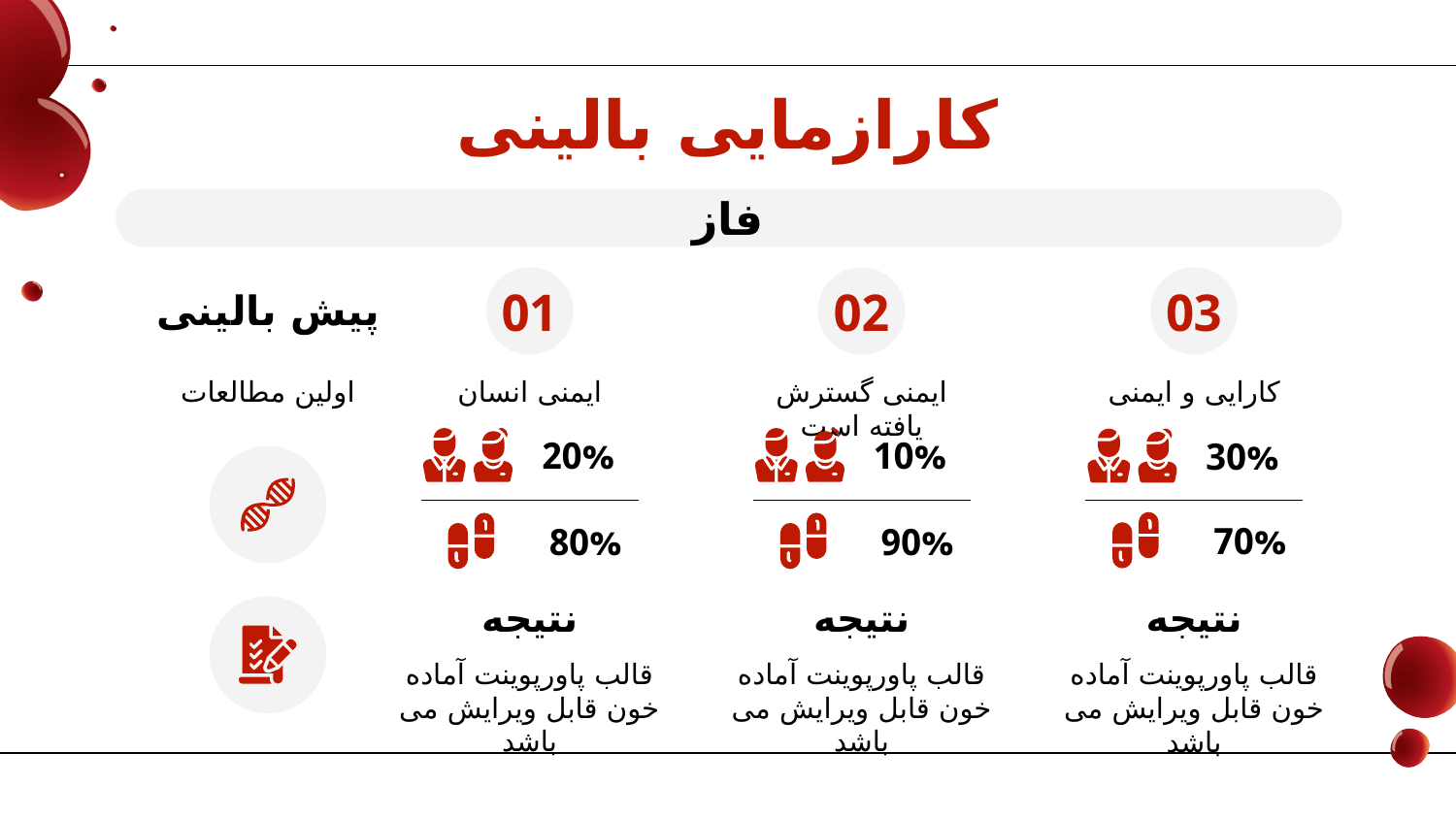

# کارازمایی بالینی
فاز

پیش بالینی
01
02
03
ایمنی انسان
ایمنی گسترش یافته است
کارایی و ایمنی
اولین مطالعات

20%
10%
30%

70%
80%
90%
نتیجه
نتیجه
نتیجه

قالب پاورپوینت آماده خون قابل ویرایش می باشد
قالب پاورپوینت آماده خون قابل ویرایش می باشد
قالب پاورپوینت آماده خون قابل ویرایش می باشد